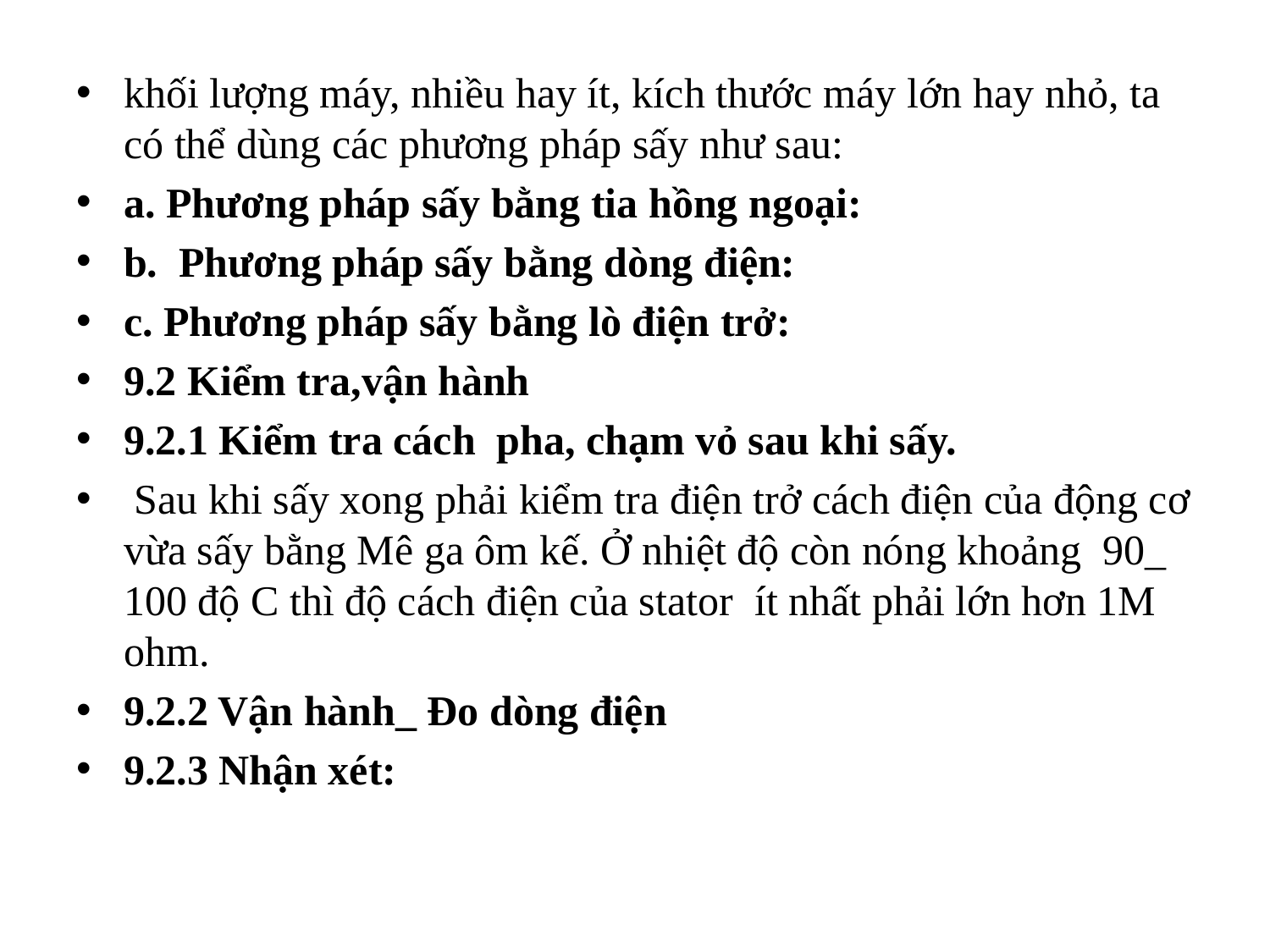

khối lượng máy, nhiều hay ít, kích thước máy lớn hay nhỏ, ta có thể dùng các phương pháp sấy như sau:
a. Phương pháp sấy bằng tia hồng ngoại:
b.  Phương pháp sấy bằng dòng điện:
c. Phương pháp sấy bằng lò điện trở:
9.2 Kiểm tra,vận hành
9.2.1 Kiểm tra cách  pha, chạm vỏ sau khi sấy.
 Sau khi sấy xong phải kiểm tra điện trở cách điện của động cơ vừa sấy bằng Mê ga ôm kế. Ở nhiệt độ còn nóng khoảng  90_ 100 độ C thì độ cách điện của stator  ít nhất phải lớn hơn 1M ohm.
9.2.2 Vận hành_ Đo dòng điện
9.2.3 Nhận xét: